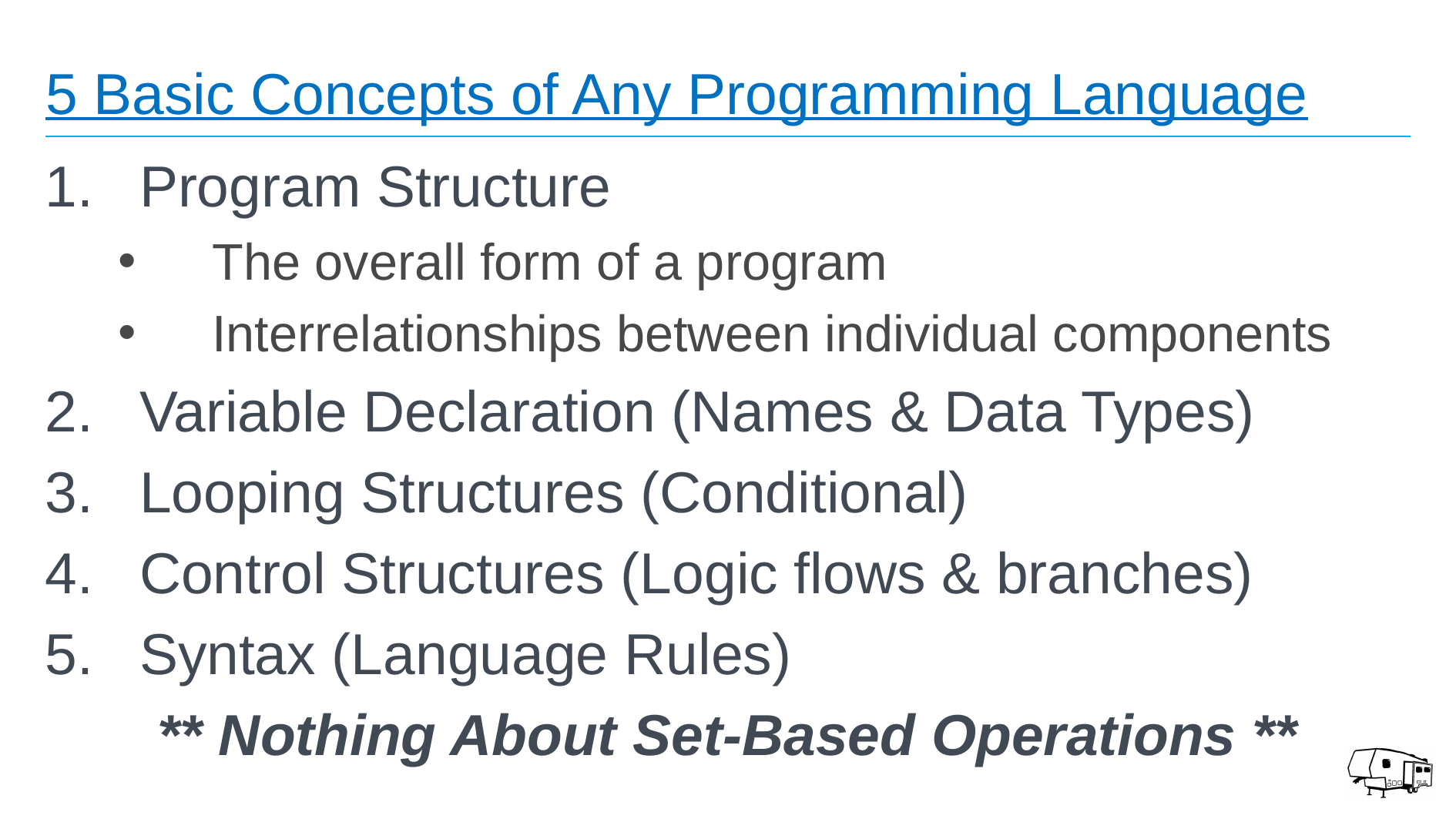

# 5 Basic Concepts of Any Programming Language
Program Structure
The overall form of a program
Interrelationships between individual components
Variable Declaration (Names & Data Types)
Looping Structures (Conditional)
Control Structures (Logic flows & branches)
Syntax (Language Rules)
** Nothing About Set-Based Operations **